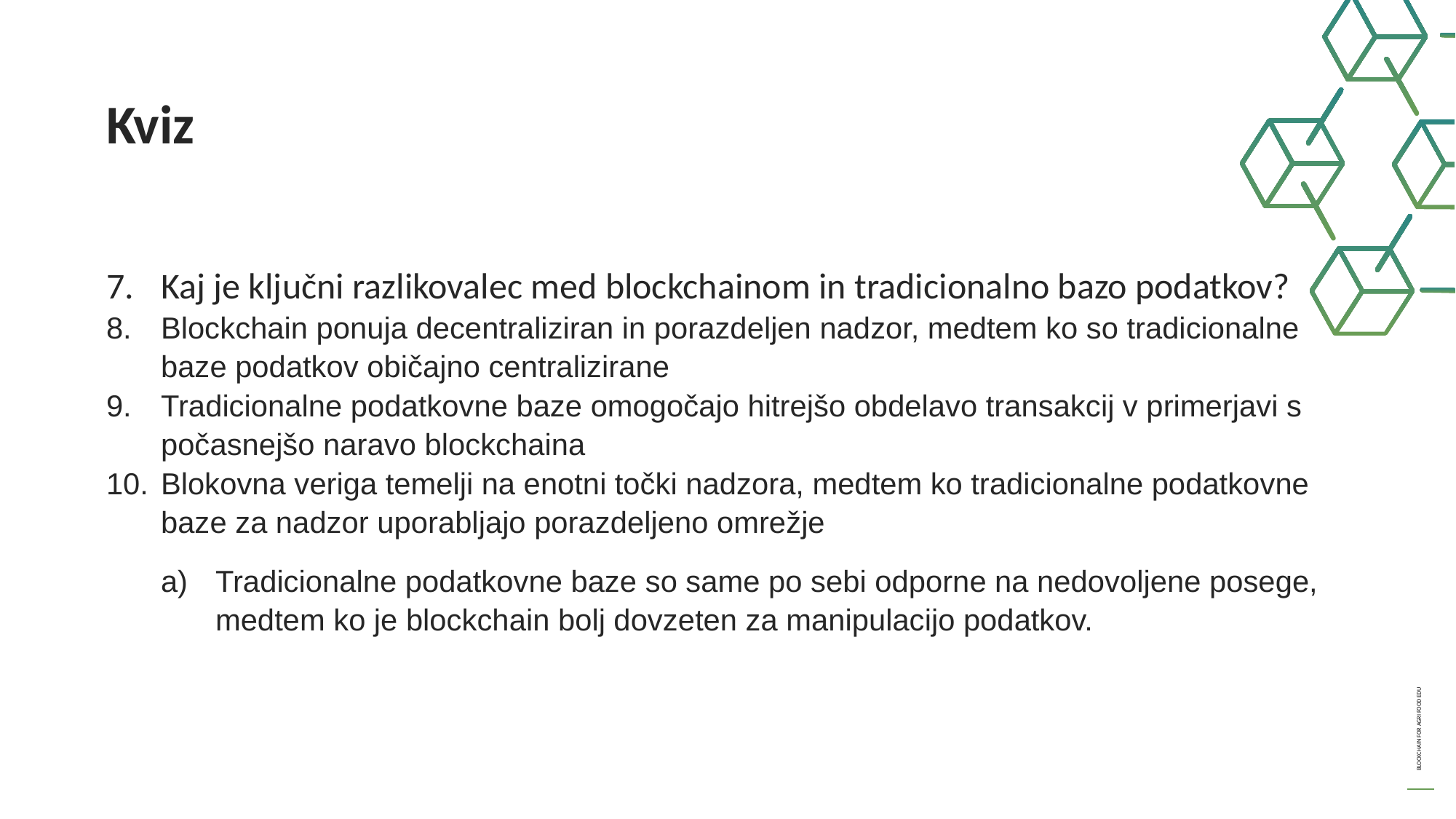

Kviz
Kaj je ključni razlikovalec med blockchainom in tradicionalno bazo podatkov?
Blockchain ponuja decentraliziran in porazdeljen nadzor, medtem ko so tradicionalne baze podatkov običajno centralizirane
Tradicionalne podatkovne baze omogočajo hitrejšo obdelavo transakcij v primerjavi s počasnejšo naravo blockchaina
Blokovna veriga temelji na enotni točki nadzora, medtem ko tradicionalne podatkovne baze za nadzor uporabljajo porazdeljeno omrežje
Tradicionalne podatkovne baze so same po sebi odporne na nedovoljene posege, medtem ko je blockchain bolj dovzeten za manipulacijo podatkov.